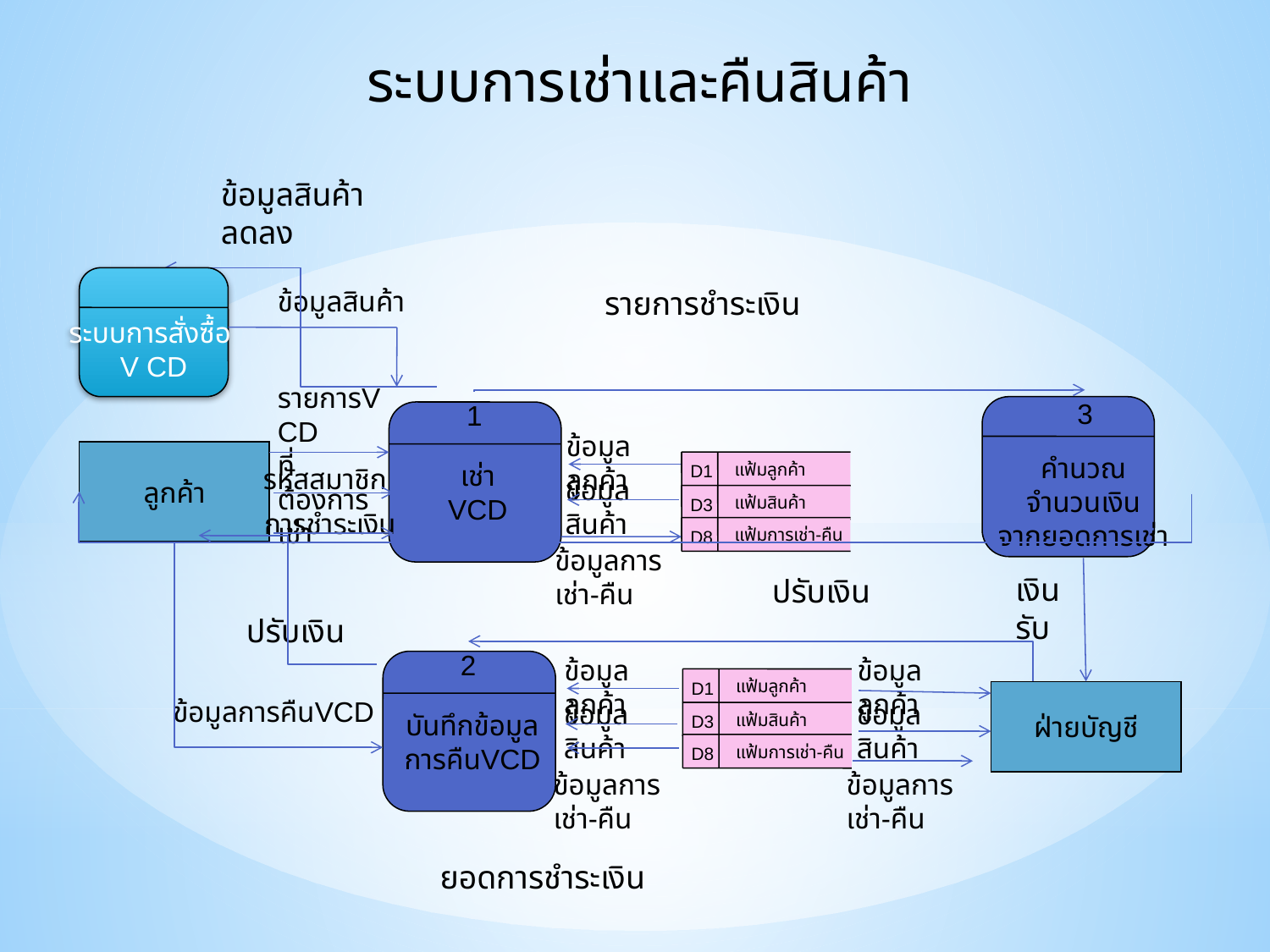

ระบบการเช่าและคืนสินค้า
ข้อมูลสินค้าลดลง

ระบบการสั่งซื้อ
V CD
ข้อมูลสินค้า
รายการชำระเงิน
รายการVCD
ที่ต้องการเช่า
3

คำนวณ
จำนวนเงิน
จากยอดการเช่า
1

เช่า
VCD
ข้อมูลลูกค้า
ข้อมูลสินค้า
ข้อมูลการเช่า-คืน
ลูกค้า

แฟ้มลูกค้า
D1

แฟ้มสินค้า
D3

แฟ้มการเช่า-คืน
D8
รหัสสมาชิก
การชำระเงิน
เงินรับ
ปรับเงิน
ปรับเงิน
2

บันทึกข้อมูล
การคืนVCD
ข้อมูลลูกค้า
ข้อมูลสินค้า
ข้อมูลการเช่า-คืน
ข้อมูลลูกค้า
ข้อมูลสินค้า
ข้อมูลการเช่า-คืน

แฟ้มลูกค้า
D1

แฟ้มสินค้า
D3

แฟ้มการเช่า-คืน
D8
ฝ่ายบัญชี
ข้อมูลการคืนVCD
ยอดการชำระเงิน